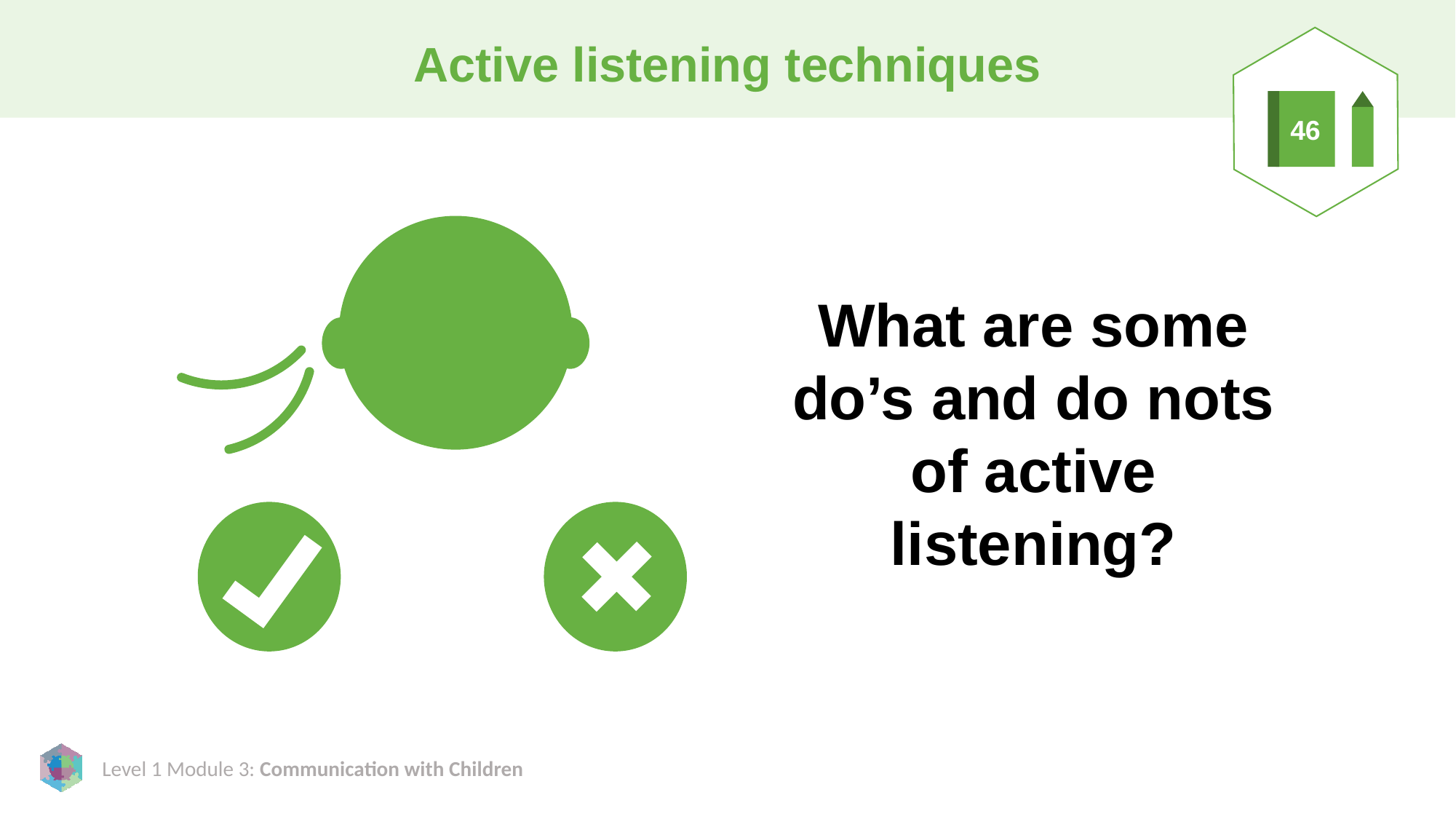

# Active listening techniques

46

What are some do’s and do nots of active listening?